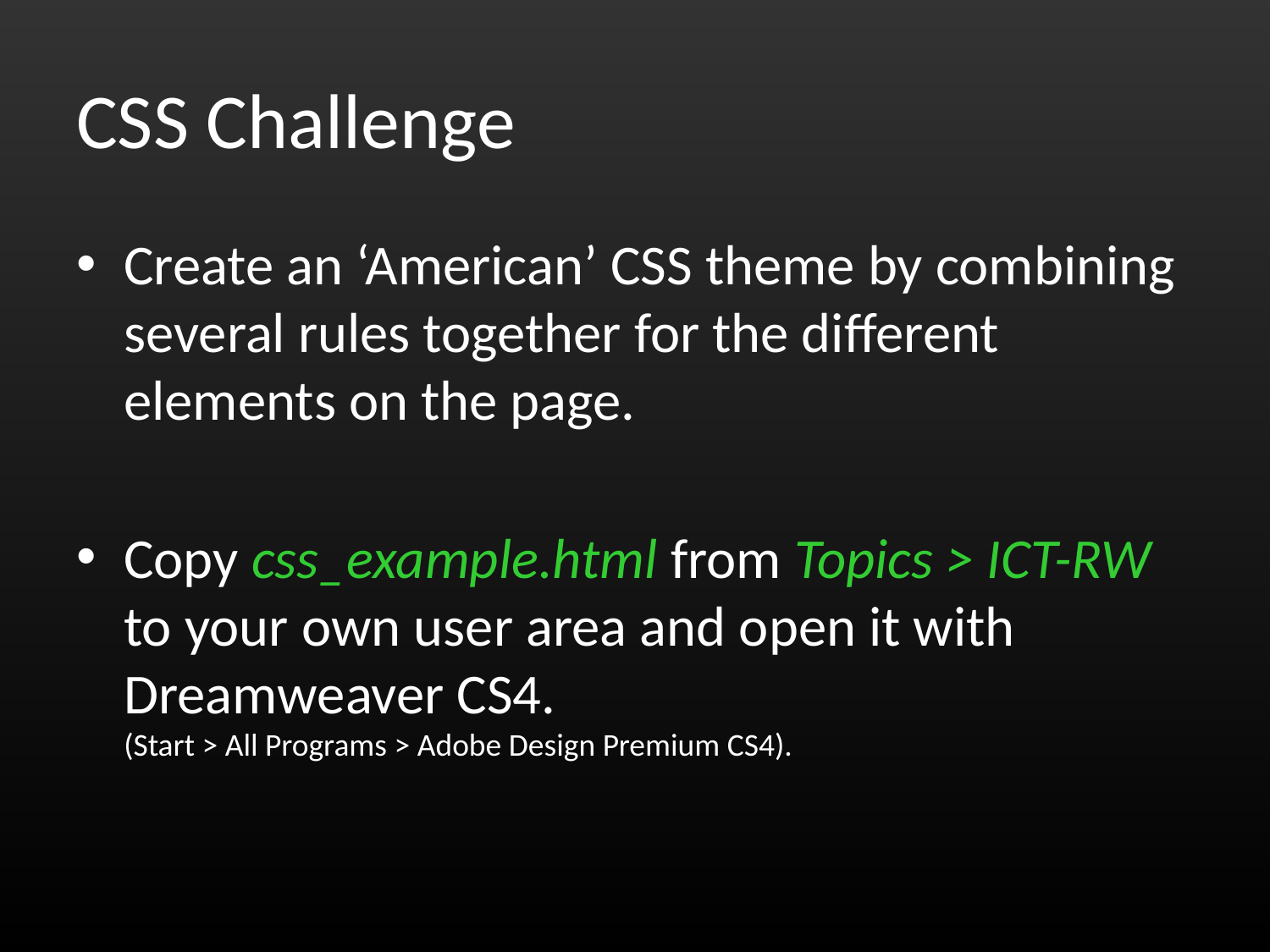

# CSS Challenge
Create an ‘American’ CSS theme by combining several rules together for the different elements on the page.

Copy css_example.html from Topics > ICT-RW to your own user area and open it with Dreamweaver CS4.
(Start > All Programs > Adobe Design Premium CS4).